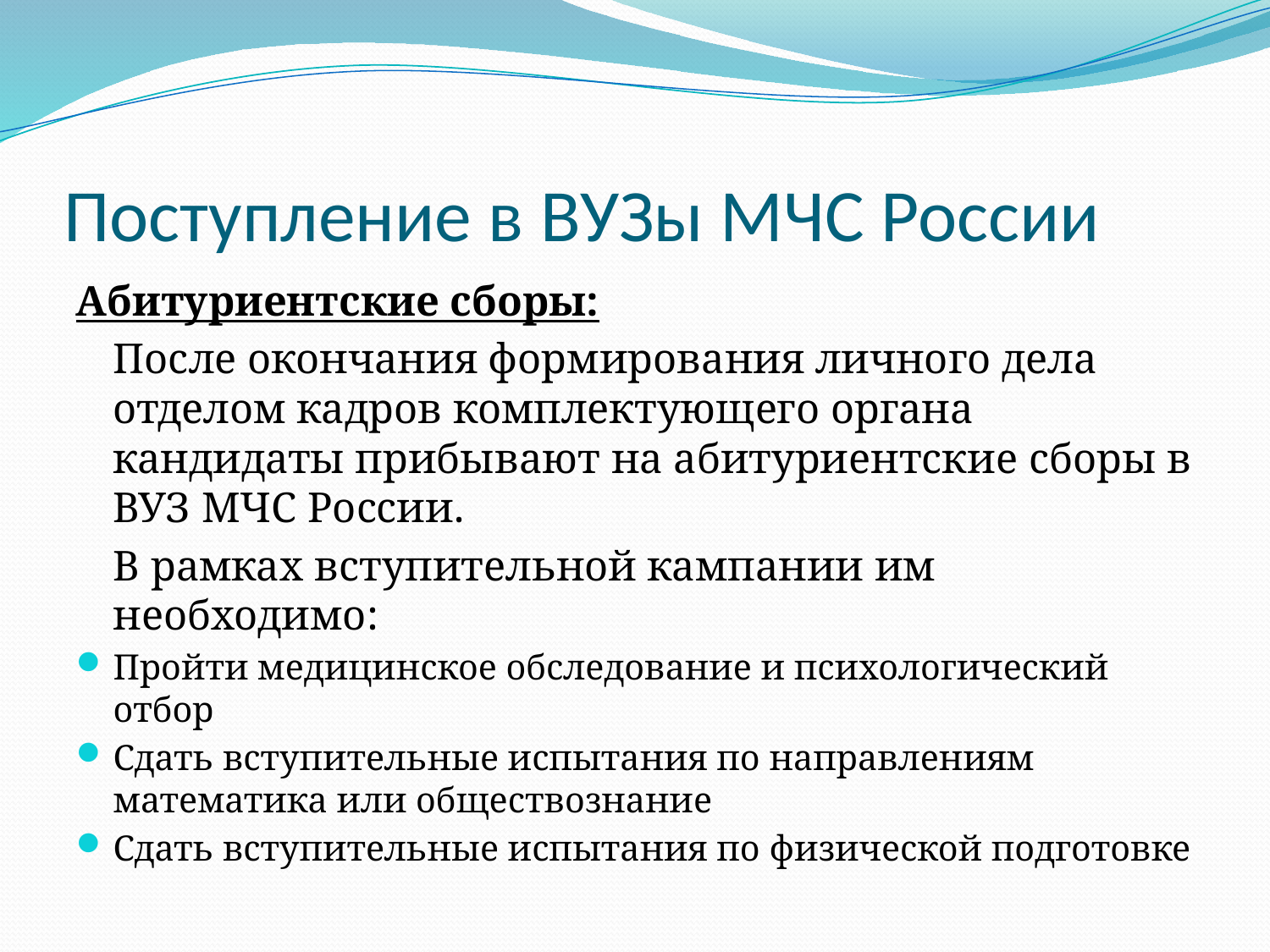

# Поступление в ВУЗы МЧС России
Абитуриентские сборы:
		После окончания формирования личного дела отделом кадров комплектующего органа кандидаты прибывают на абитуриентские сборы в ВУЗ МЧС России.
		В рамках вступительной кампании им необходимо:
Пройти медицинское обследование и психологический отбор
Сдать вступительные испытания по направлениям математика или обществознание
Сдать вступительные испытания по физической подготовке